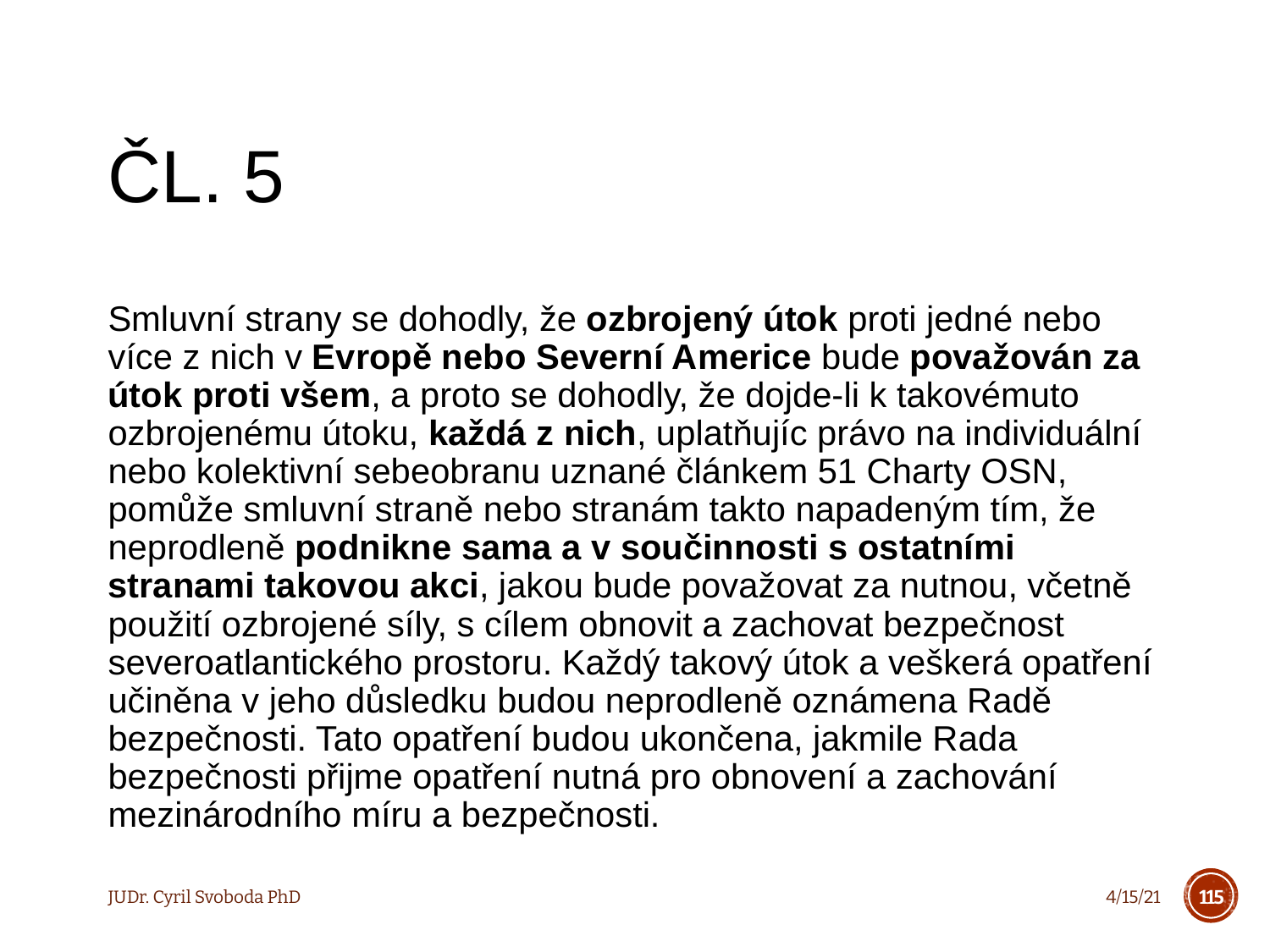

# Čl. 5
Smluvní strany se dohodly, že ozbrojený útok proti jedné nebo více z nich v Evropě nebo Severní Americe bude považován za útok proti všem, a proto se dohodly, že dojde-li k takovémuto ozbrojenému útoku, každá z nich, uplatňujíc právo na individuální nebo kolektivní sebeobranu uznané článkem 51 Charty OSN, pomůže smluvní straně nebo stranám takto napadeným tím, že neprodleně podnikne sama a v součinnosti s ostatními stranami takovou akci, jakou bude považovat za nutnou, včetně použití ozbrojené síly, s cílem obnovit a zachovat bezpečnost severoatlantického prostoru. Každý takový útok a veškerá opatření učiněna v jeho důsledku budou neprodleně oznámena Radě bezpečnosti. Tato opatření budou ukončena, jakmile Rada bezpečnosti přijme opatření nutná pro obnovení a zachování mezinárodního míru a bezpečnosti.
JUDr. Cyril Svoboda PhD
4/15/21
115